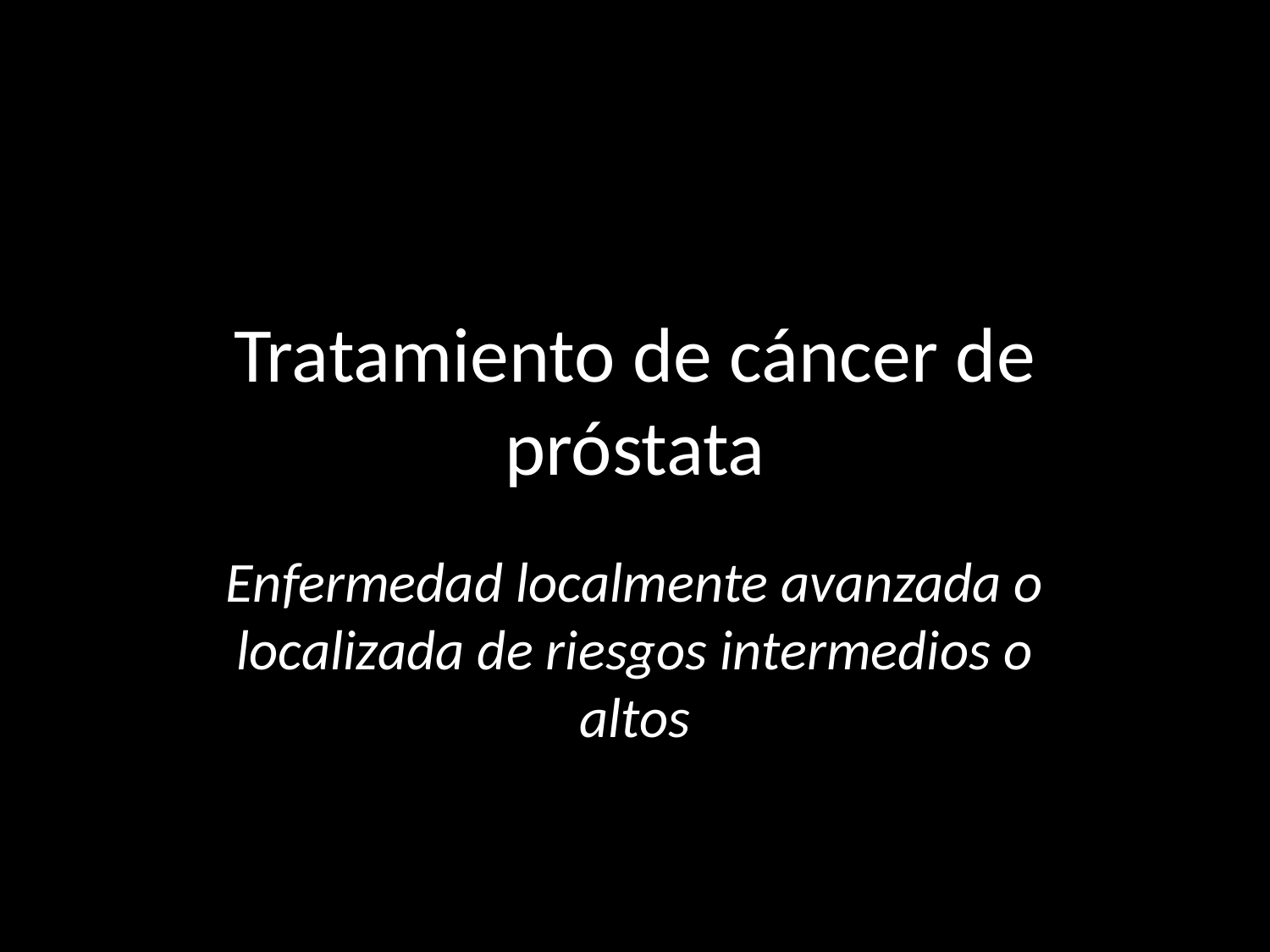

# Tratamiento de cáncer de próstata
Enfermedad localmente avanzada o localizada de riesgos intermedios o altos